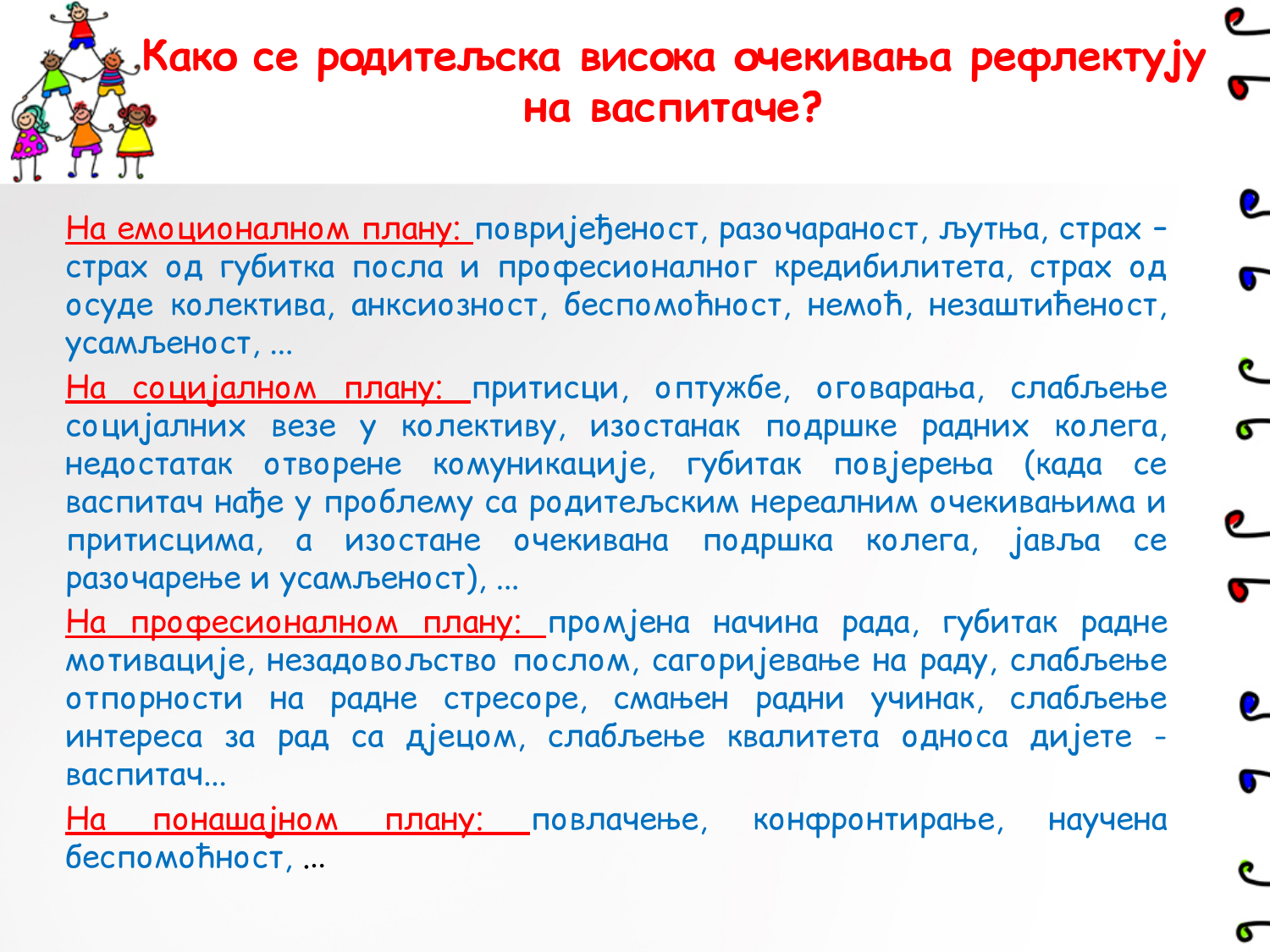

# Како се родитељска висока очекивања рефлектују на васпитаче?
На емоционалном плану: повријеђеност, разочараност, љутња, страх – страх од губитка посла и професионалног кредибилитета, страх од осуде колектива, анксиозност, беспомоћност, немоћ, незаштићеност, усамљеност, ...
На социјалном плану: притисци, оптужбе, оговарања, слабљење социјалних везе у колективу, изостанак подршке радних колега, недостатак отворене комуникације, губитак повјерења (када се васпитач нађе у проблему са родитељским нереалним очекивањима и притисцима, а изостане очекивана подршка колега, јавља се разочарење и усамљеност), ...
На професионалном плану: промјена начина рада, губитак радне мотивације, незадовољство послом, сагоријевање на раду, слабљење отпорности на радне стресоре, смањен радни учинак, слабљење интереса за рад са дјецом, слабљење квалитета односа дијете - васпитач...
На понашајном плану: повлачење, конфронтирање, научена беспомоћност, ...